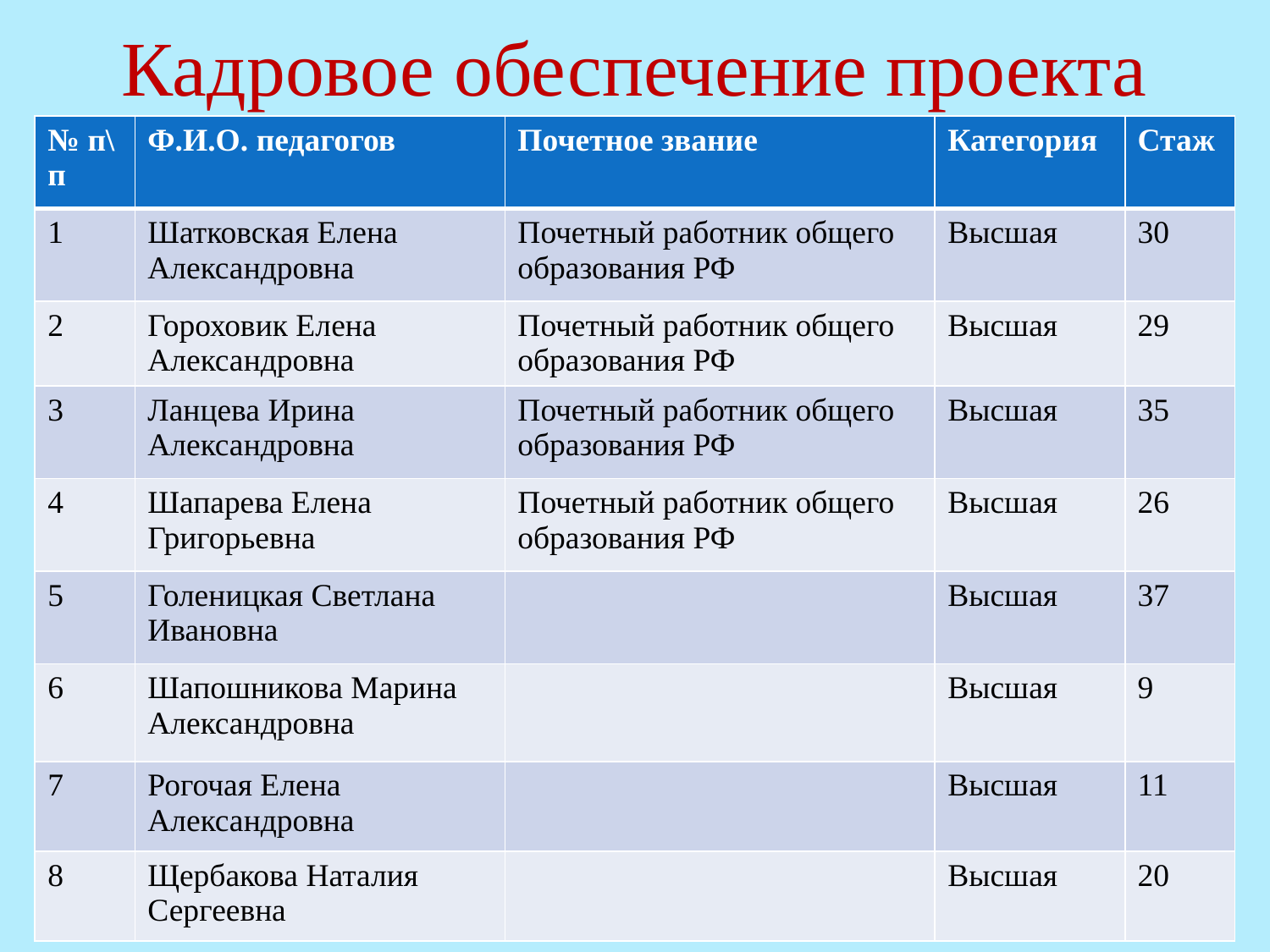

# Кадровое обеспечение проекта
| № п\п | Ф.И.О. педагогов | Почетное звание | Категория | Стаж |
| --- | --- | --- | --- | --- |
| 1 | Шатковская Елена Александровна | Почетный работник общего образования РФ | Высшая | 30 |
| 2 | Гороховик Елена Александровна | Почетный работник общего образования РФ | Высшая | 29 |
| 3 | Ланцева Ирина Александровна | Почетный работник общего образования РФ | Высшая | 35 |
| 4 | Шапарева Елена Григорьевна | Почетный работник общего образования РФ | Высшая | 26 |
| 5 | Голеницкая Светлана Ивановна |  | Высшая | 37 |
| 6 | Шапошникова Марина Александровна |  | Высшая | 9 |
| 7 | Рогочая Елена Александровна |  | Высшая | 11 |
| 8 | Щербакова Наталия Сергеевна |  | Высшая | 20 |